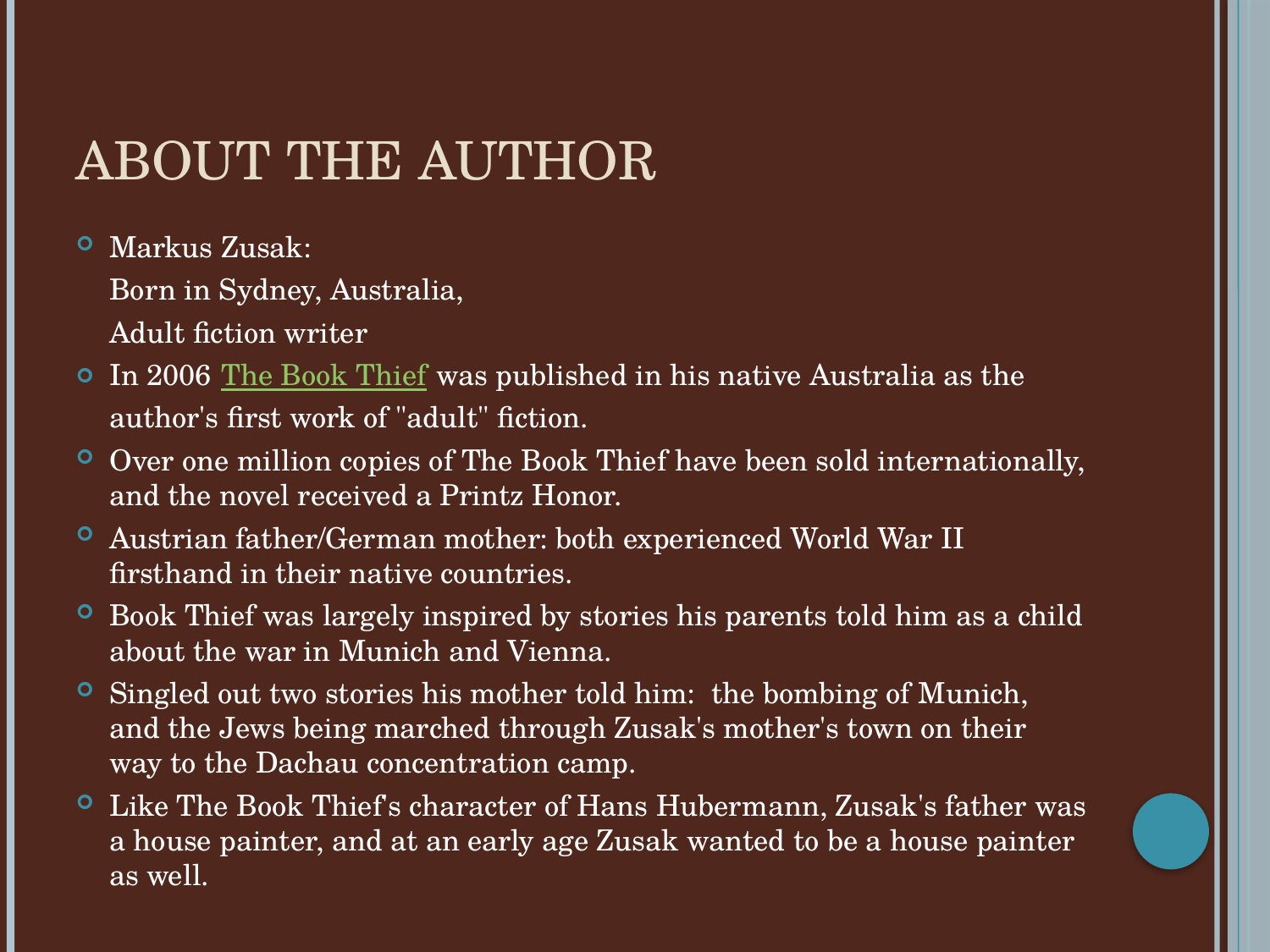

# About the Author
Markus Zusak:
	Born in Sydney, Australia,
	Adult fiction writer
In 2006 The Book Thief was published in his native Australia as the author's first work of "adult" fiction.
Over one million copies of The Book Thief have been sold internationally, and the novel received a Printz Honor.
Austrian father/German mother: both experienced World War II firsthand in their native countries.
Book Thief was largely inspired by stories his parents told him as a child about the war in Munich and Vienna.
Singled out two stories his mother told him:  the bombing of Munich, and the Jews being marched through Zusak's mother's town on their way to the Dachau concentration camp.
Like The Book Thief's character of Hans Hubermann, Zusak's father was a house painter, and at an early age Zusak wanted to be a house painter as well.